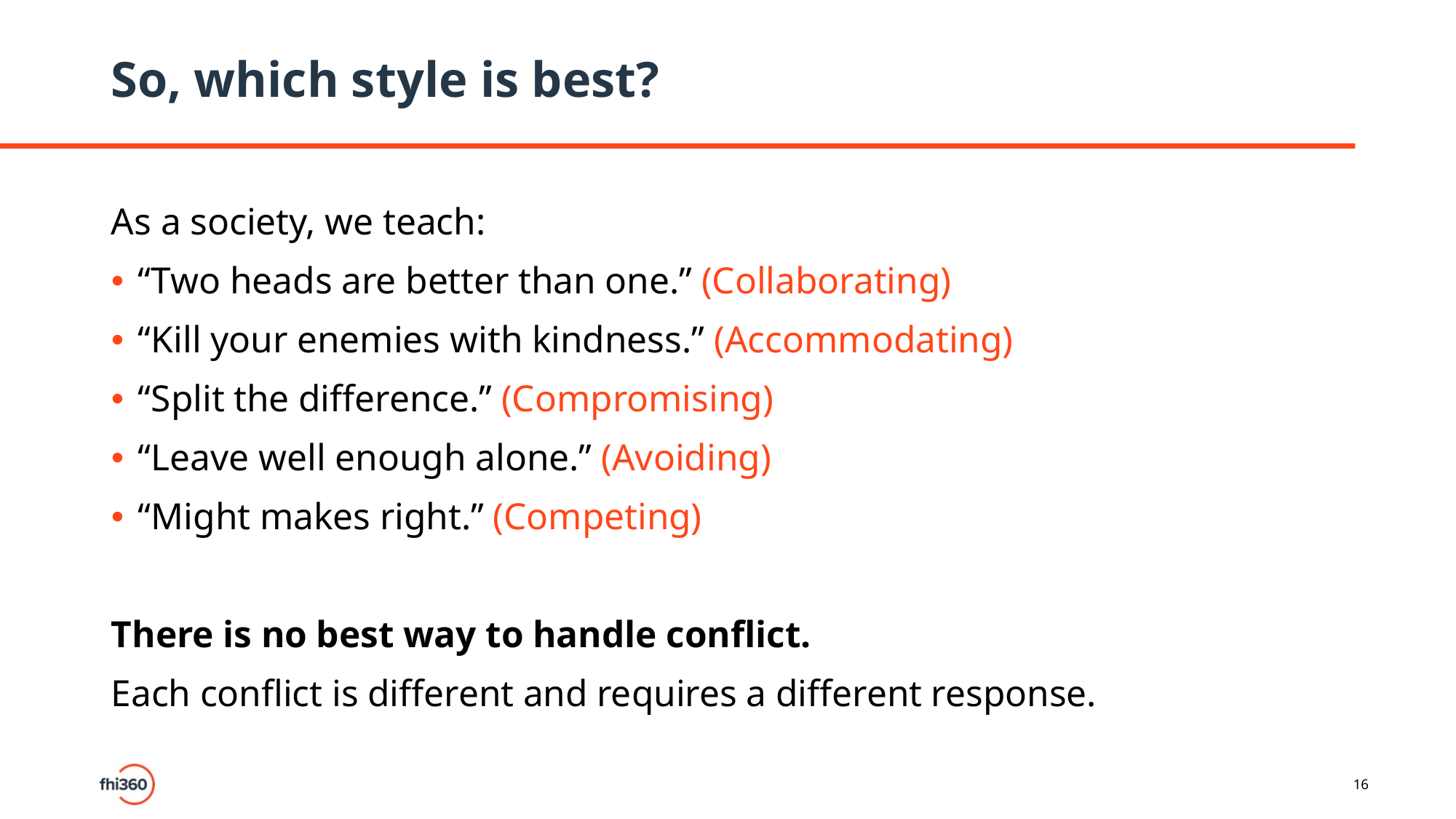

# So, which style is best?
As a society, we teach:
“Two heads are better than one.” (Collaborating)
“Kill your enemies with kindness.” (Accommodating)
“Split the difference.” (Compromising)
“Leave well enough alone.” (Avoiding)
“Might makes right.” (Competing)

There is no best way to handle conflict.
Each conflict is different and requires a different response.